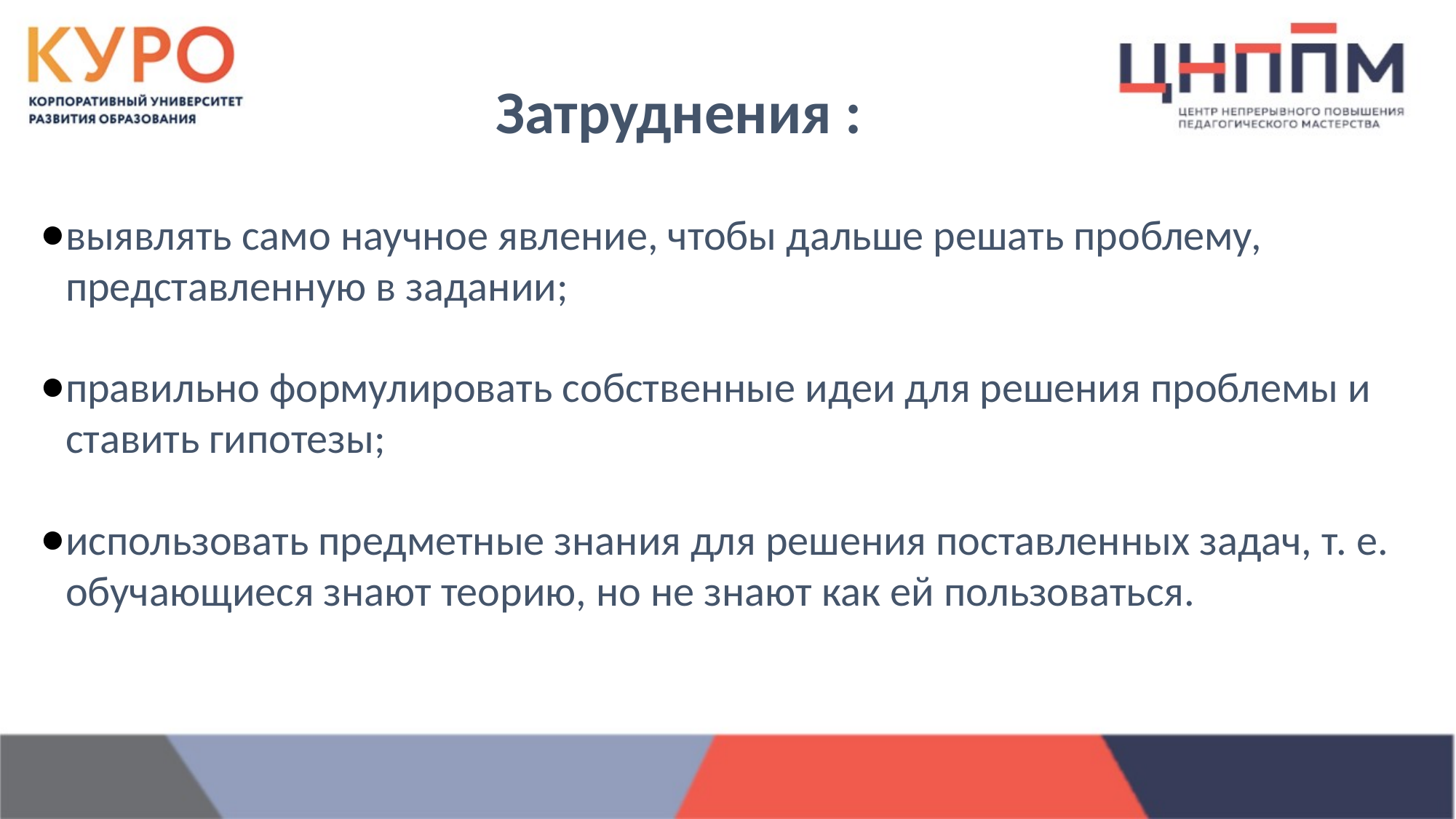

Затруднения :
выявлять само научное явление, чтобы дальше решать проблему, представленную в задании;

правильно формулировать собственные идеи для решения проблемы и ставить гипотезы;

использовать предметные знания для решения поставленных задач, т. е. обучающиеся знают теорию, но не знают как ей пользоваться.